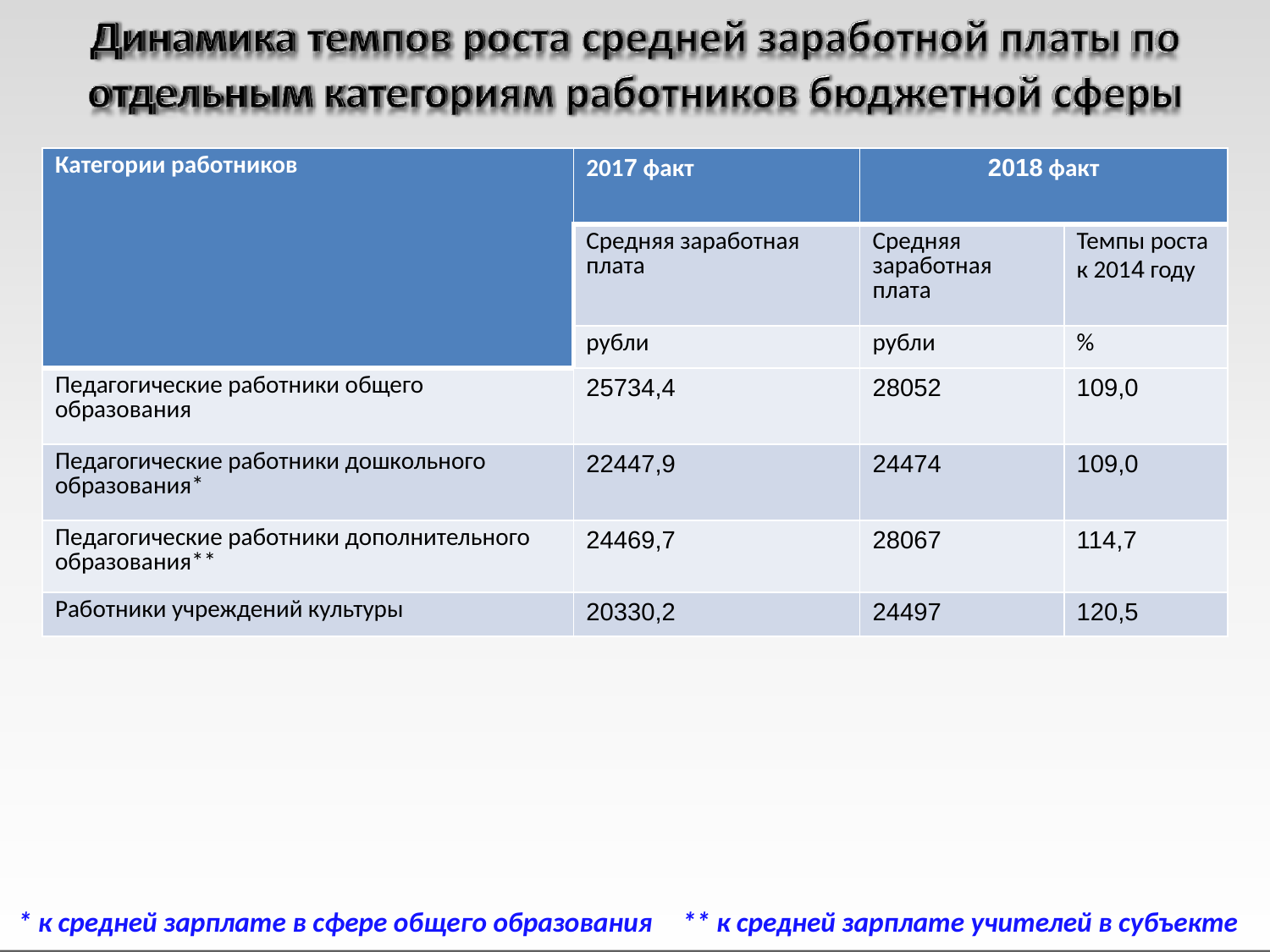

| Категории работников | 2017 факт | 2018 факт |  |
| --- | --- | --- | --- |
|  | Средняя заработная плата | Средняя заработная плата | Темпы роста к 2014 году |
|  | рубли | рубли | % |
| Педагогические работники общего образования | 25734,4 | 28052 | 109,0 |
| Педагогические работники дошкольного образования\* | 22447,9 | 24474 | 109,0 |
| Педагогические работники дополнительного образования\*\* | 24469,7 | 28067 | 114,7 |
| Работники учреждений культуры | 20330,2 | 24497 | 120,5 |
* к средней зарплате в сфере общего образования
** к средней зарплате учителей в субъекте